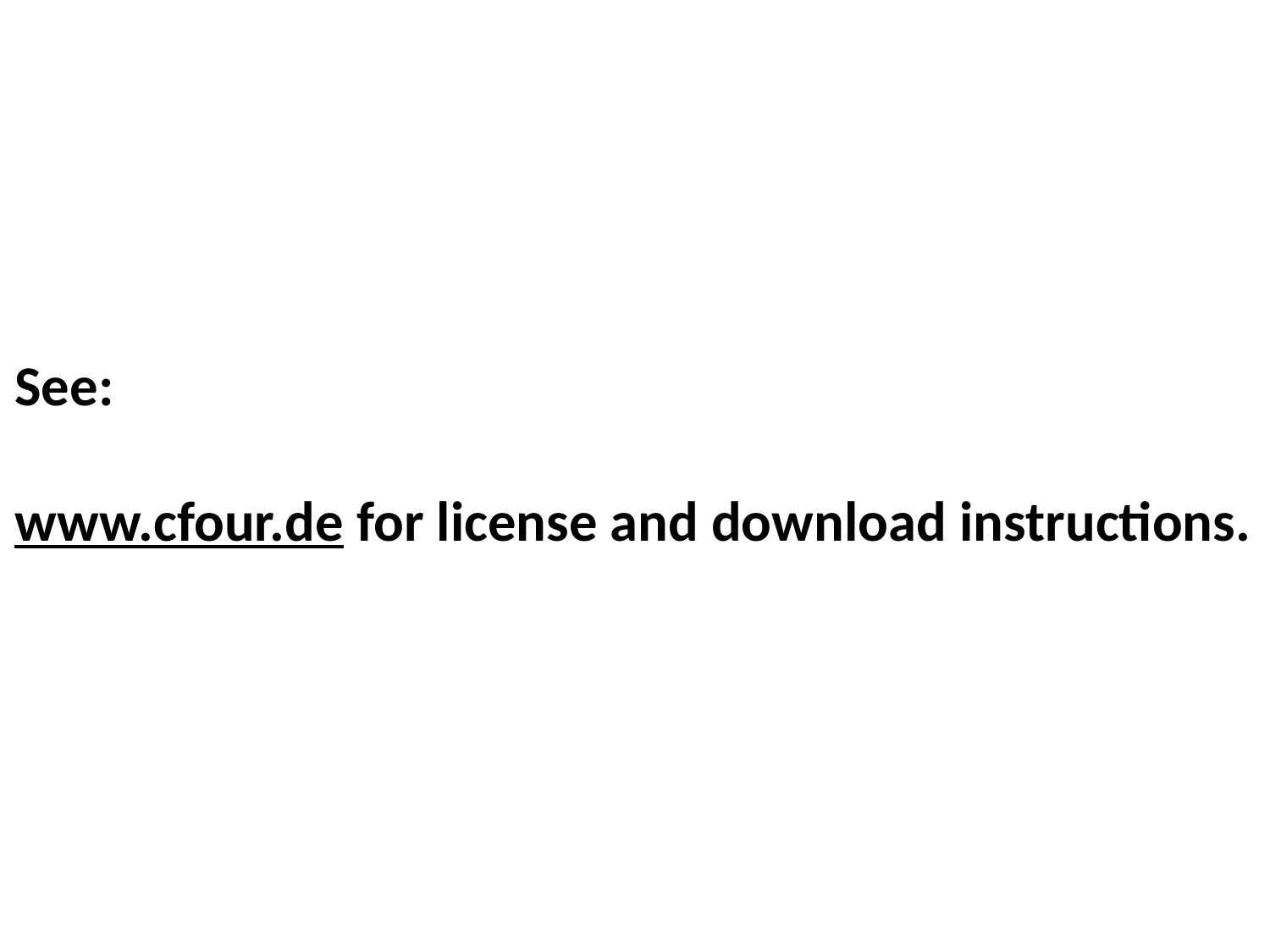

See:

www.cfour.de for license and download instructions.